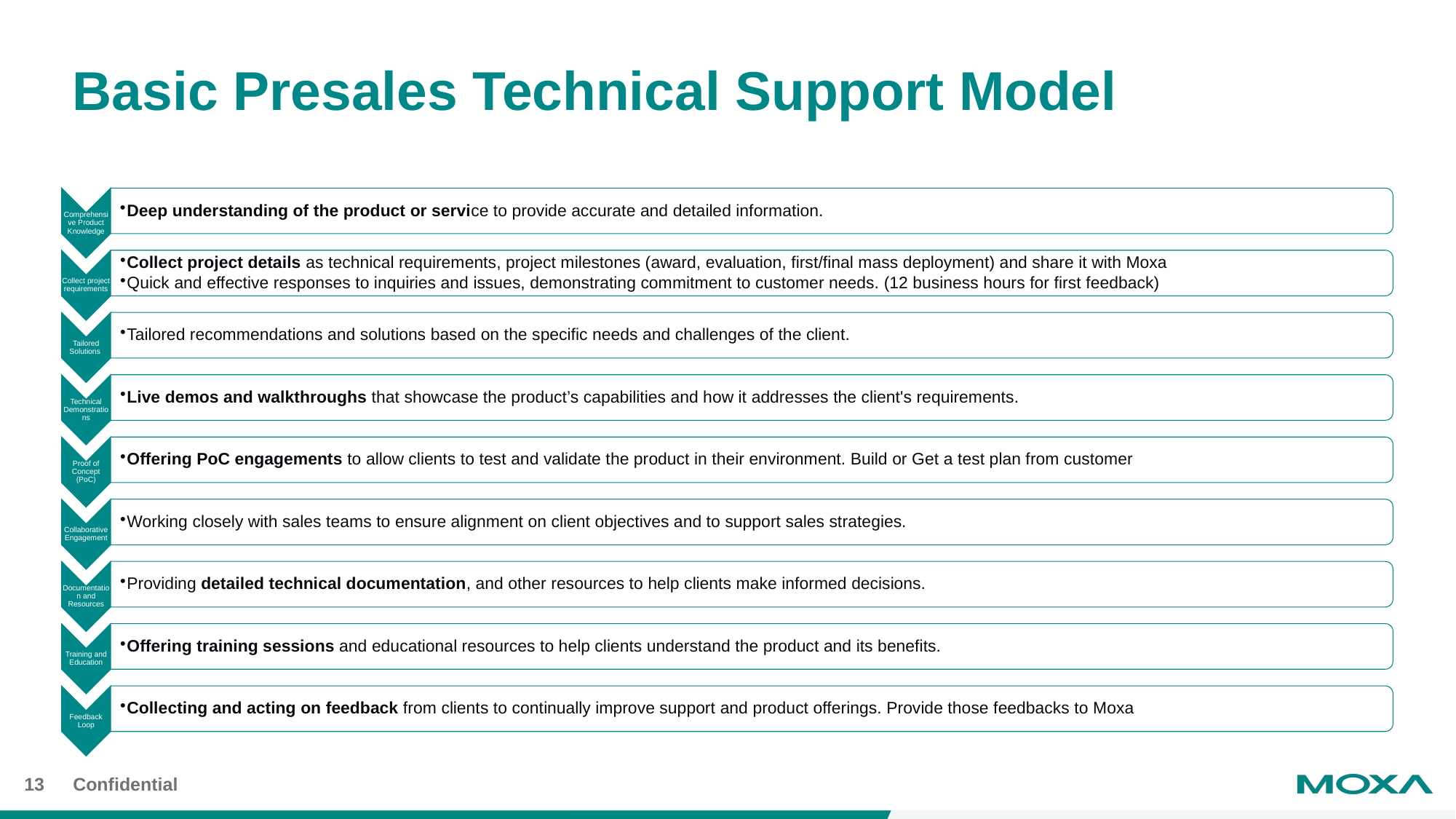

# Basic Presales Technical Support Model
Comprehensive Product Knowledge
Deep understanding of the product or service to provide accurate and detailed information.
Collect project requirements
Collect project details as technical requirements, project milestones (award, evaluation, first/final mass deployment) and share it with Moxa
Quick and effective responses to inquiries and issues, demonstrating commitment to customer needs. (12 business hours for first feedback)
Tailored Solutions
Tailored recommendations and solutions based on the specific needs and challenges of the client.
Technical Demonstrations
Live demos and walkthroughs that showcase the product’s capabilities and how it addresses the client's requirements.
Proof of Concept (PoC)
Offering PoC engagements to allow clients to test and validate the product in their environment. Build or Get a test plan from customer
Collaborative Engagement
Working closely with sales teams to ensure alignment on client objectives and to support sales strategies.
Documentation and Resources
Providing detailed technical documentation, and other resources to help clients make informed decisions.
Training and Education
Offering training sessions and educational resources to help clients understand the product and its benefits.
Feedback Loop
Collecting and acting on feedback from clients to continually improve support and product offerings. Provide those feedbacks to Moxa
13